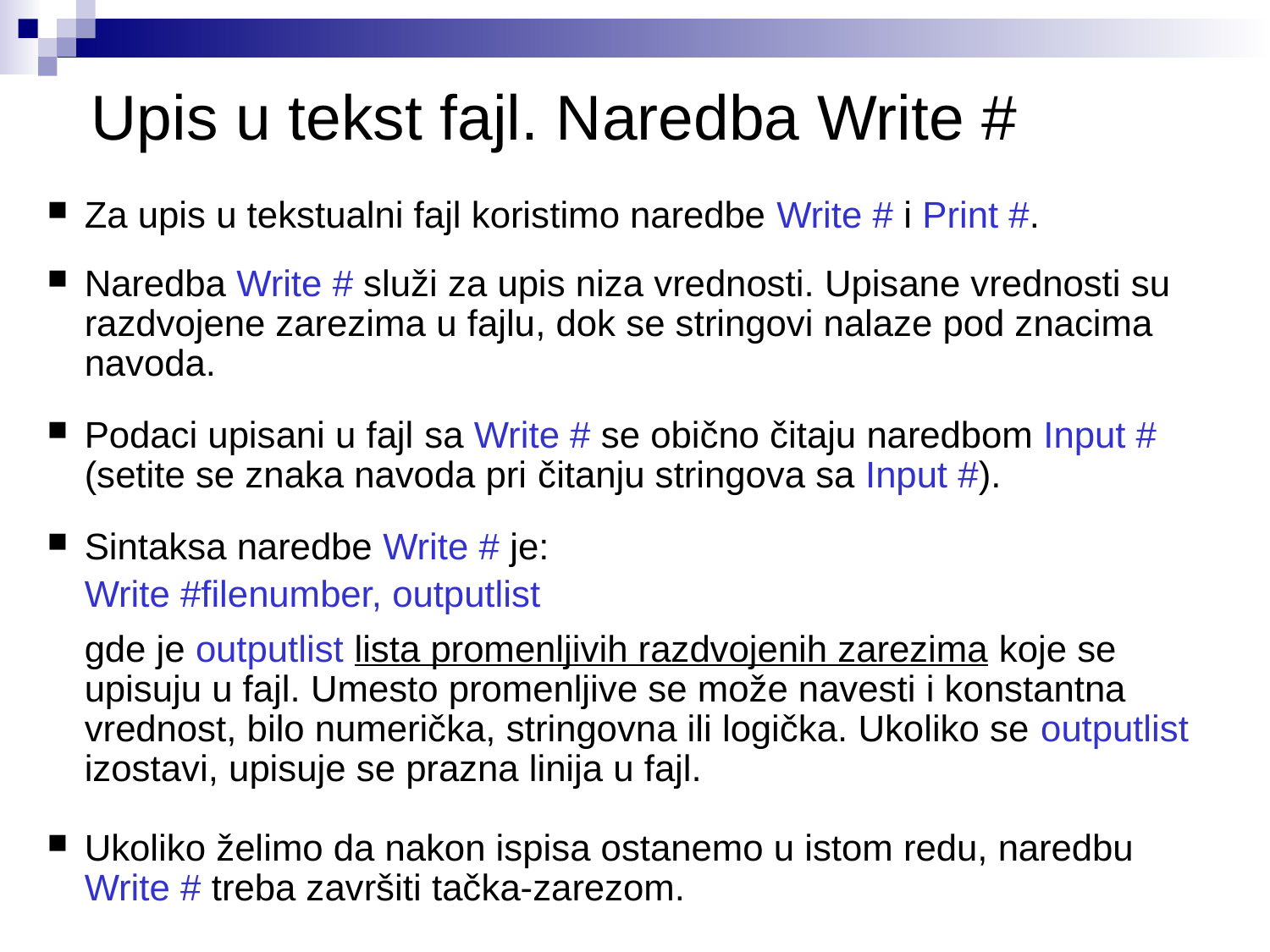

# Upis u tekst fajl. Naredba Write #
Za upis u tekstualni fajl koristimo naredbe Write # i Print #.
Naredba Write # služi za upis niza vrednosti. Upisane vrednosti su razdvojene zarezima u fajlu, dok se stringovi nalaze pod znacima navoda.
Podaci upisani u fajl sa Write # se obično čitaju naredbom Input # (setite se znaka navoda pri čitanju stringova sa Input #).
Sintaksa naredbe Write # je:
	Write #filenumber, outputlist
	gde je outputlist lista promenljivih razdvojenih zarezima koje se upisuju u fajl. Umesto promenljive se može navesti i konstantna vrednost, bilo numerička, stringovna ili logička. Ukoliko se outputlist izostavi, upisuje se prazna linija u fajl.
Ukoliko želimo da nakon ispisa ostanemo u istom redu, naredbu Write # treba završiti tačka-zarezom.